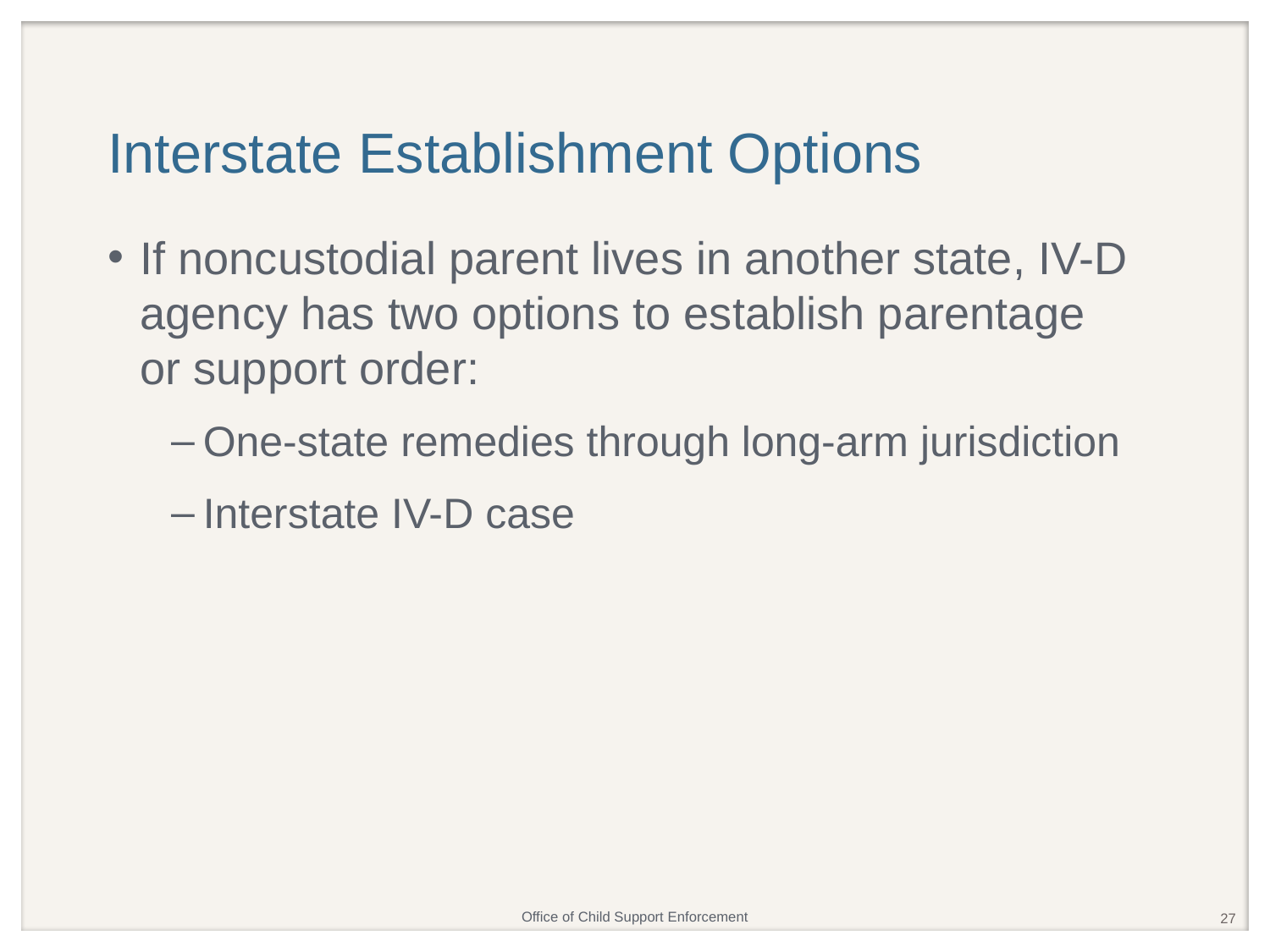

# Interstate Establishment Options
If noncustodial parent lives in another state, IV-D agency has two options to establish parentage or support order:
One-state remedies through long-arm jurisdiction
Interstate IV-D case

27